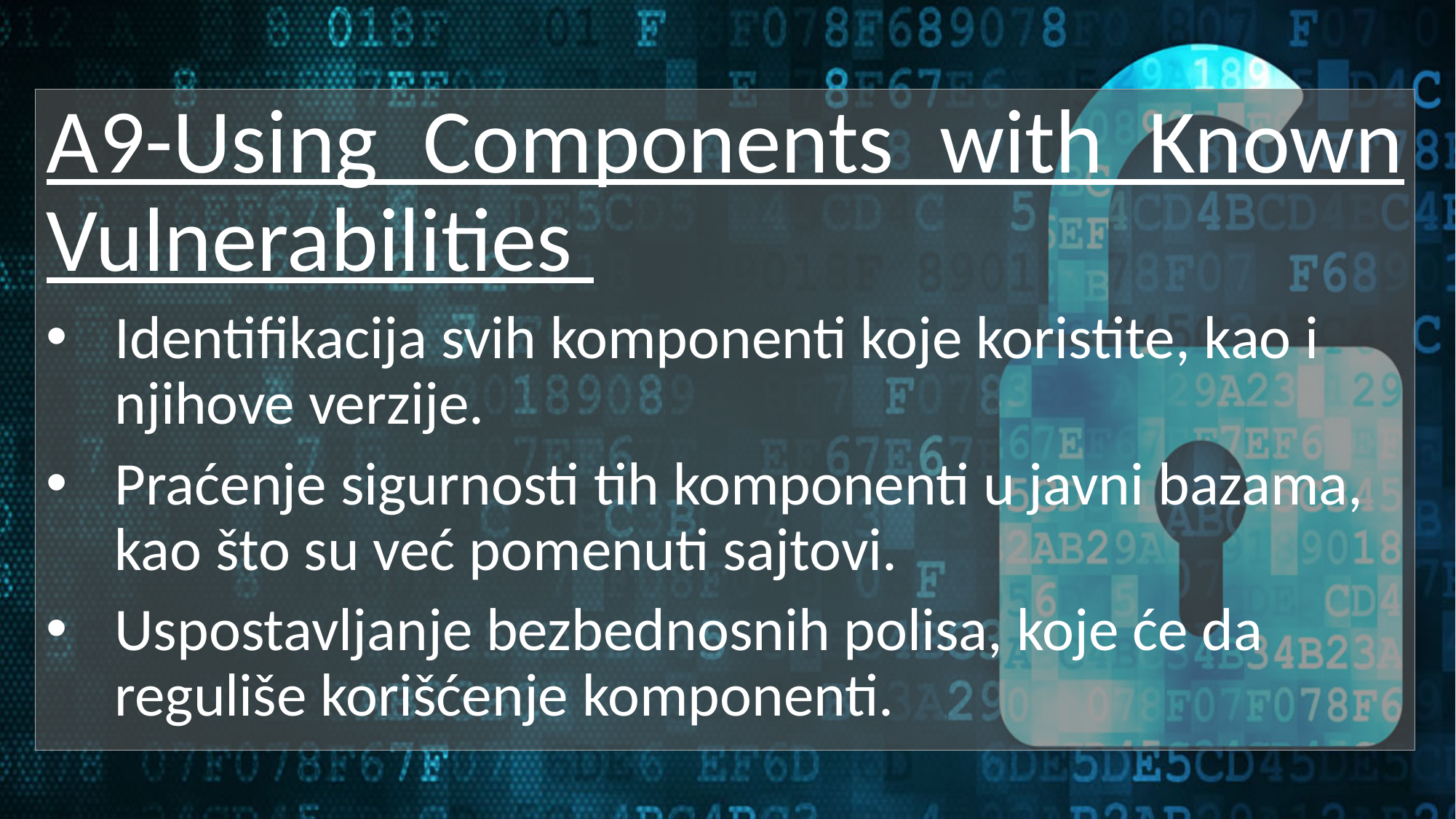

A9-Using Components with Known Vulnerabilities
Identifikacija svih komponenti koje koristite, kao i njihove verzije.
Praćenje sigurnosti tih komponenti u javni bazama, kao što su već pomenuti sajtovi.
Uspostavljanje bezbednosnih polisa, koje će da reguliše korišćenje komponenti.